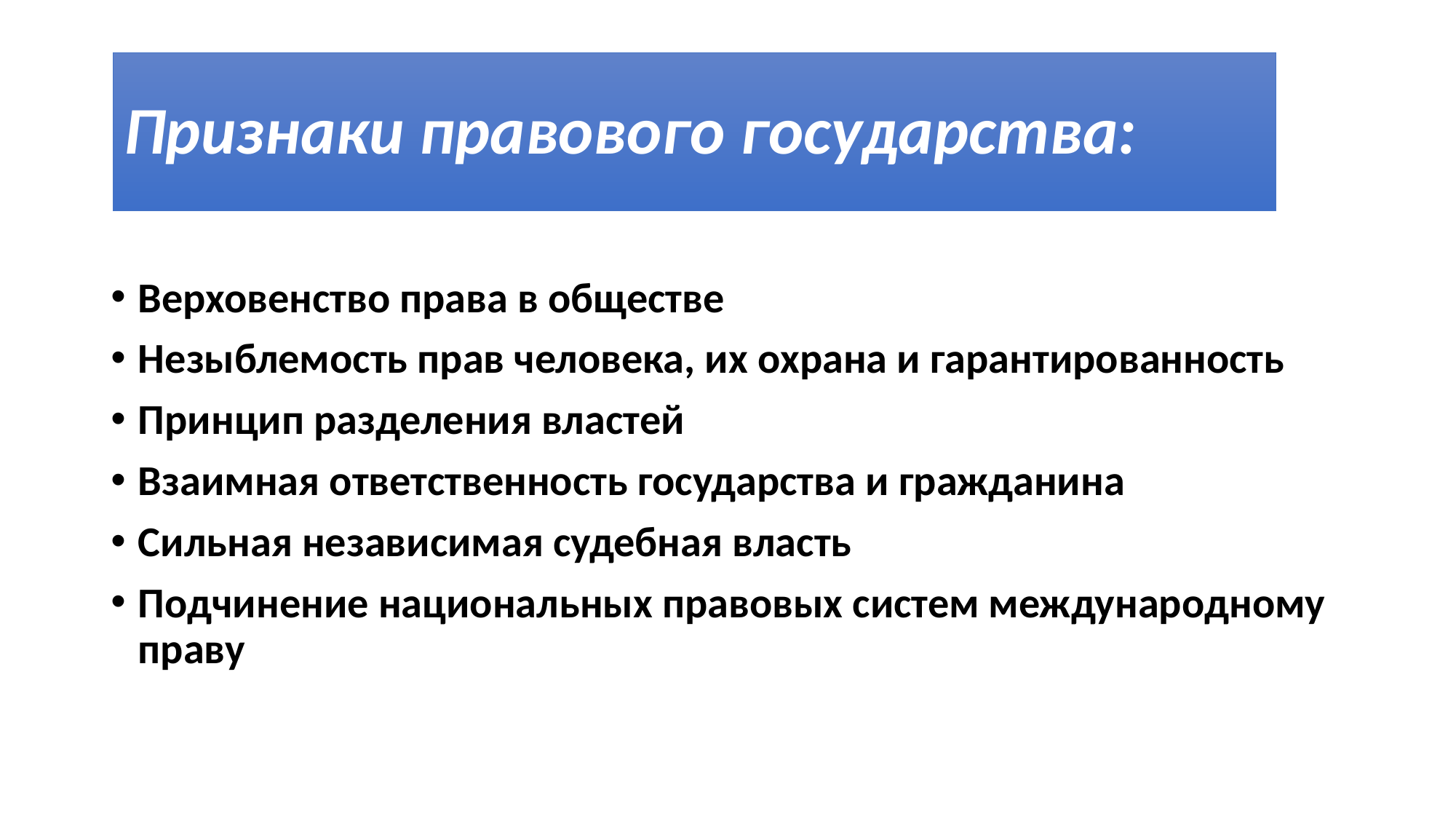

# Признаки правового государства:
Верховенство права в обществе
Незыблемость прав человека, их охрана и гарантированность
Принцип разделения властей
Взаимная ответственность государства и гражданина
Сильная независимая судебная власть
Подчинение национальных правовых систем международному праву